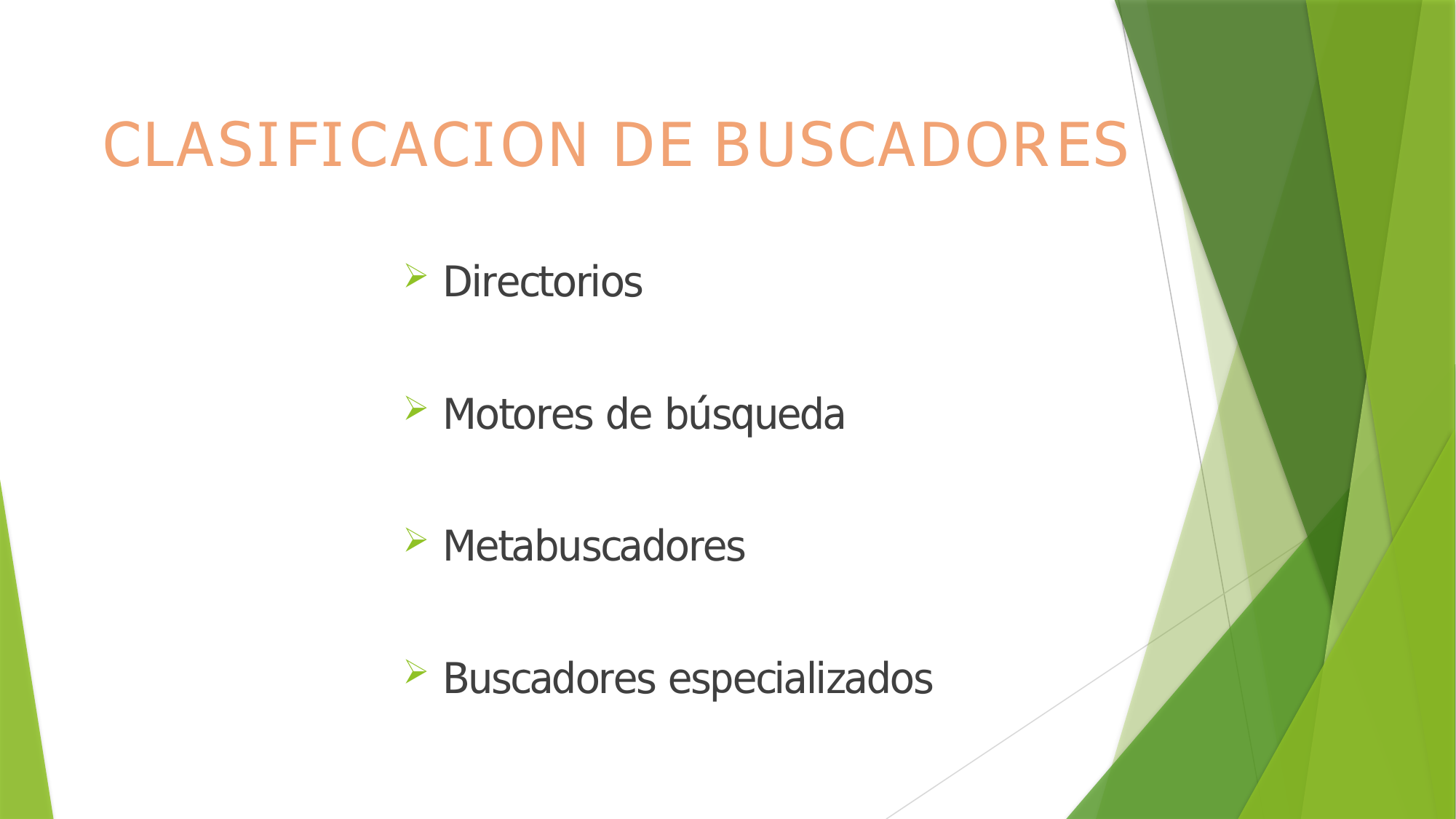

# CLASIFICACION DE BUSCADORES
Directorios

Motores de búsqueda

Metabuscadores

Buscadores especializados